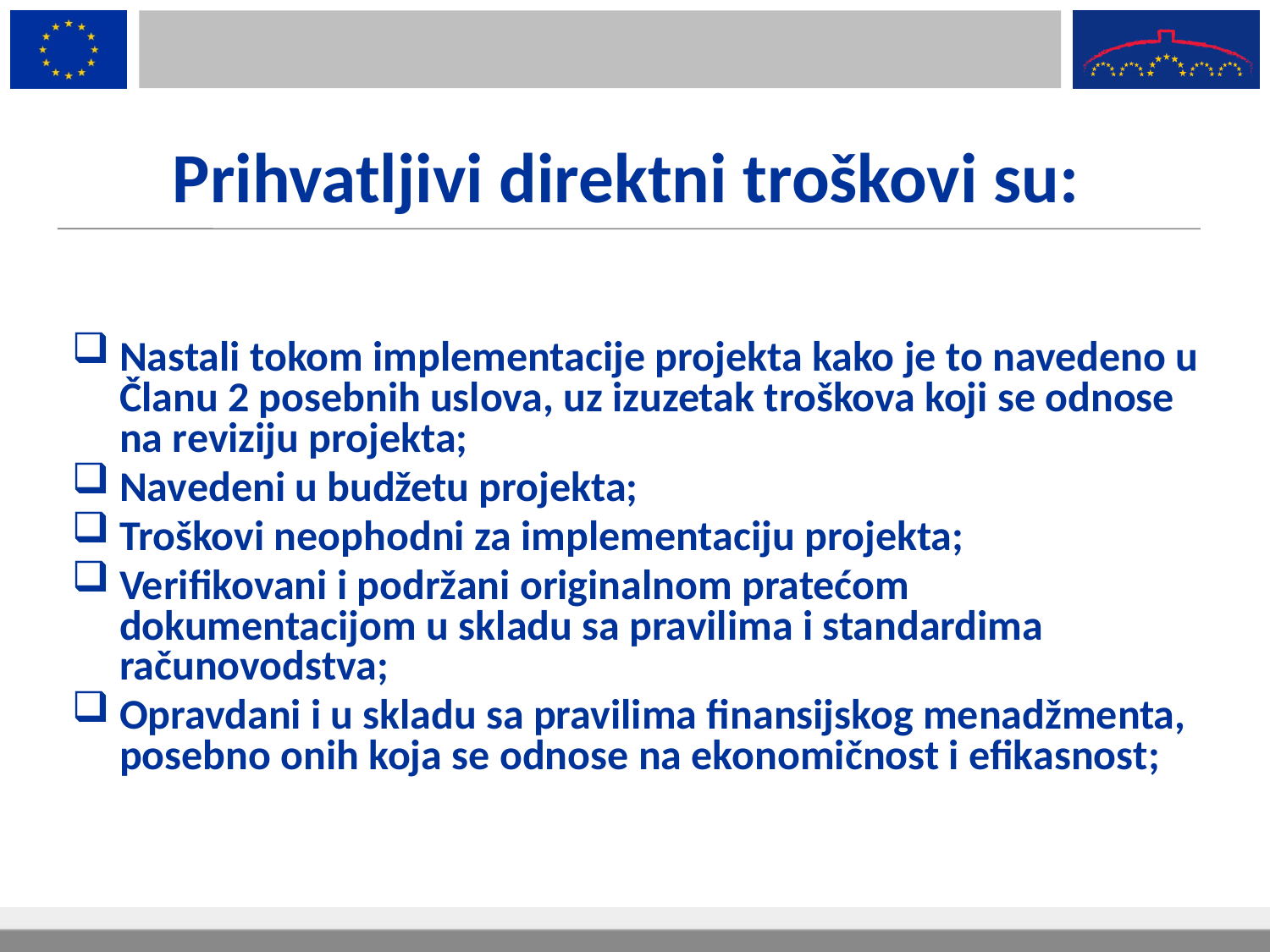

# Prihvatljivi direktni troškovi su:

Nastali tokom implementacije projekta kako je to navedeno u Članu 2 posebnih uslova, uz izuzetak troškova koji se odnose na reviziju projekta;
Navedeni u budžetu projekta;
Troškovi neophodni za implementaciju projekta;
Verifikovani i podržani originalnom pratećom dokumentacijom u skladu sa pravilima i standardima računovodstva;
Opravdani i u skladu sa pravilima finansijskog menadžmenta, posebno onih koja se odnose na ekonomičnost i efikasnost;